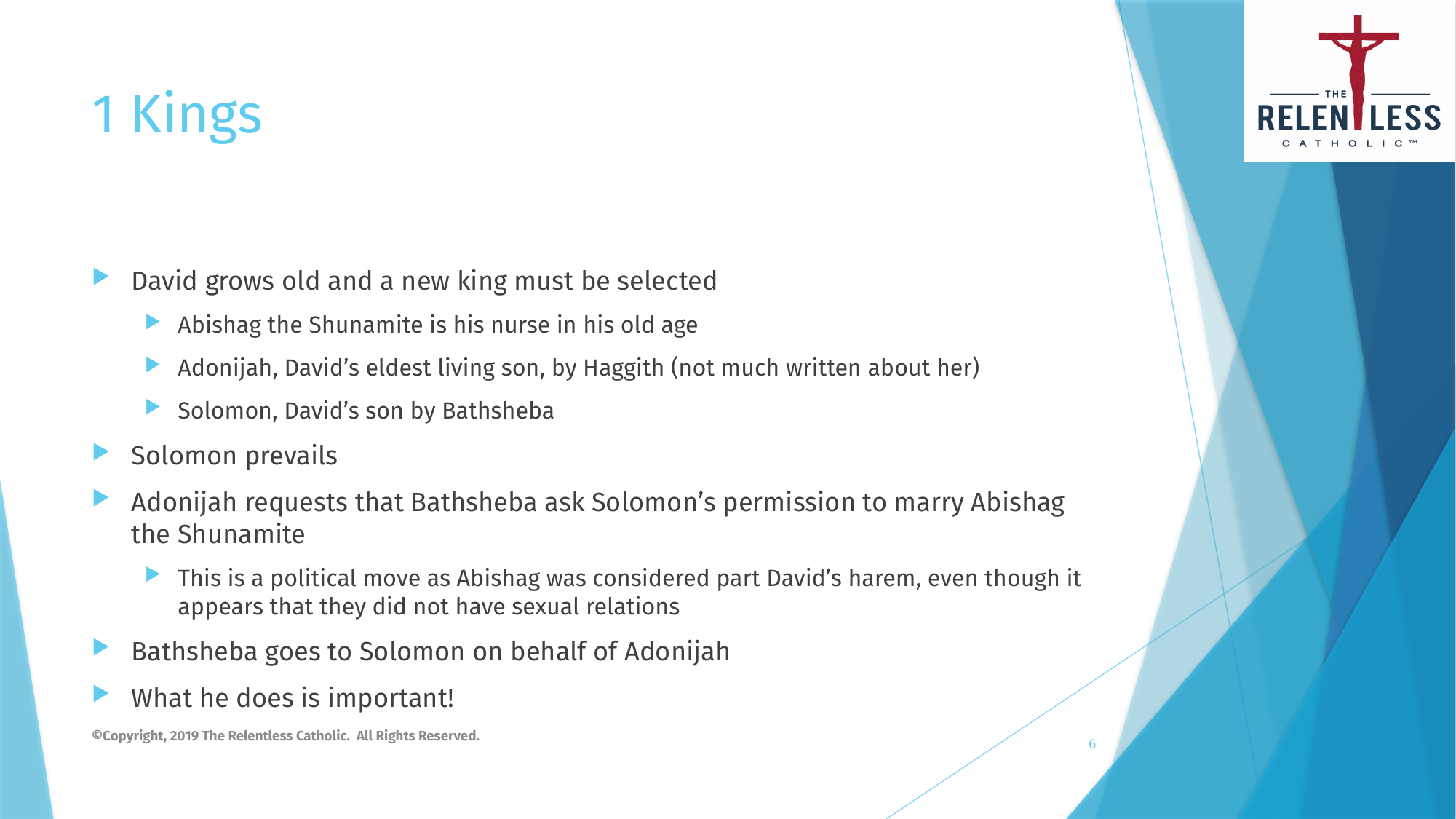

# 1 Kings
David grows old and a new king must be selected
Abishag the Shunamite is his nurse in his old age
Adonijah, David’s eldest living son, by Haggith (not much written about her)
Solomon, David’s son by Bathsheba
Solomon prevails
Adonijah requests that Bathsheba ask Solomon’s permission to marry Abishag the Shunamite
This is a political move as Abishag was considered part David’s harem, even though it appears that they did not have sexual relations
Bathsheba goes to Solomon on behalf of Adonijah
What he does is important!
©Copyright, 2019 The Relentless Catholic.  All Rights Reserved.

6